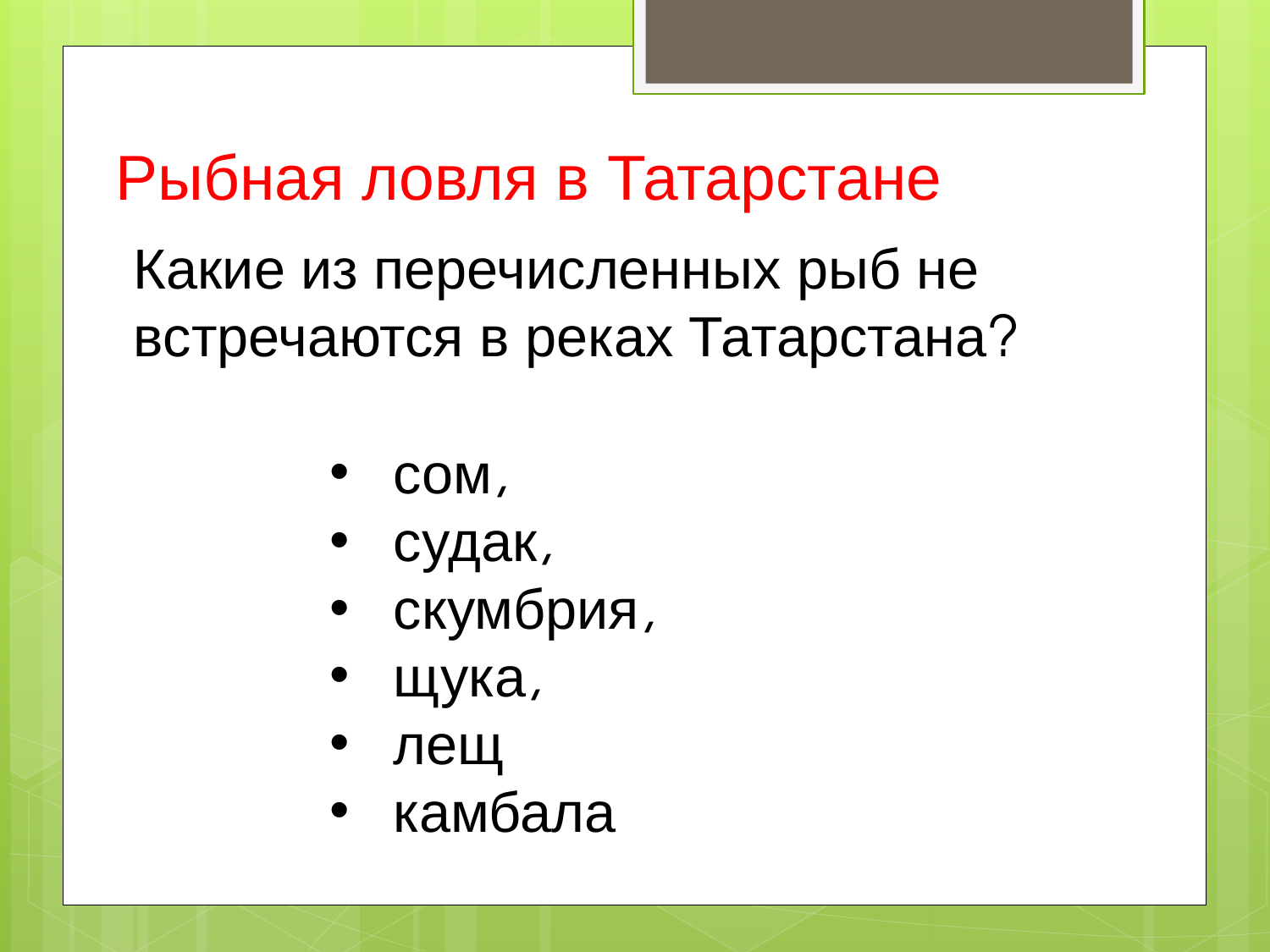

Рыбная ловля в Татарстане
Какие из перечисленных рыб не встречаются в реках Татарстана?
сом,
судак,
скумбрия,
щука,
лещ
камбала